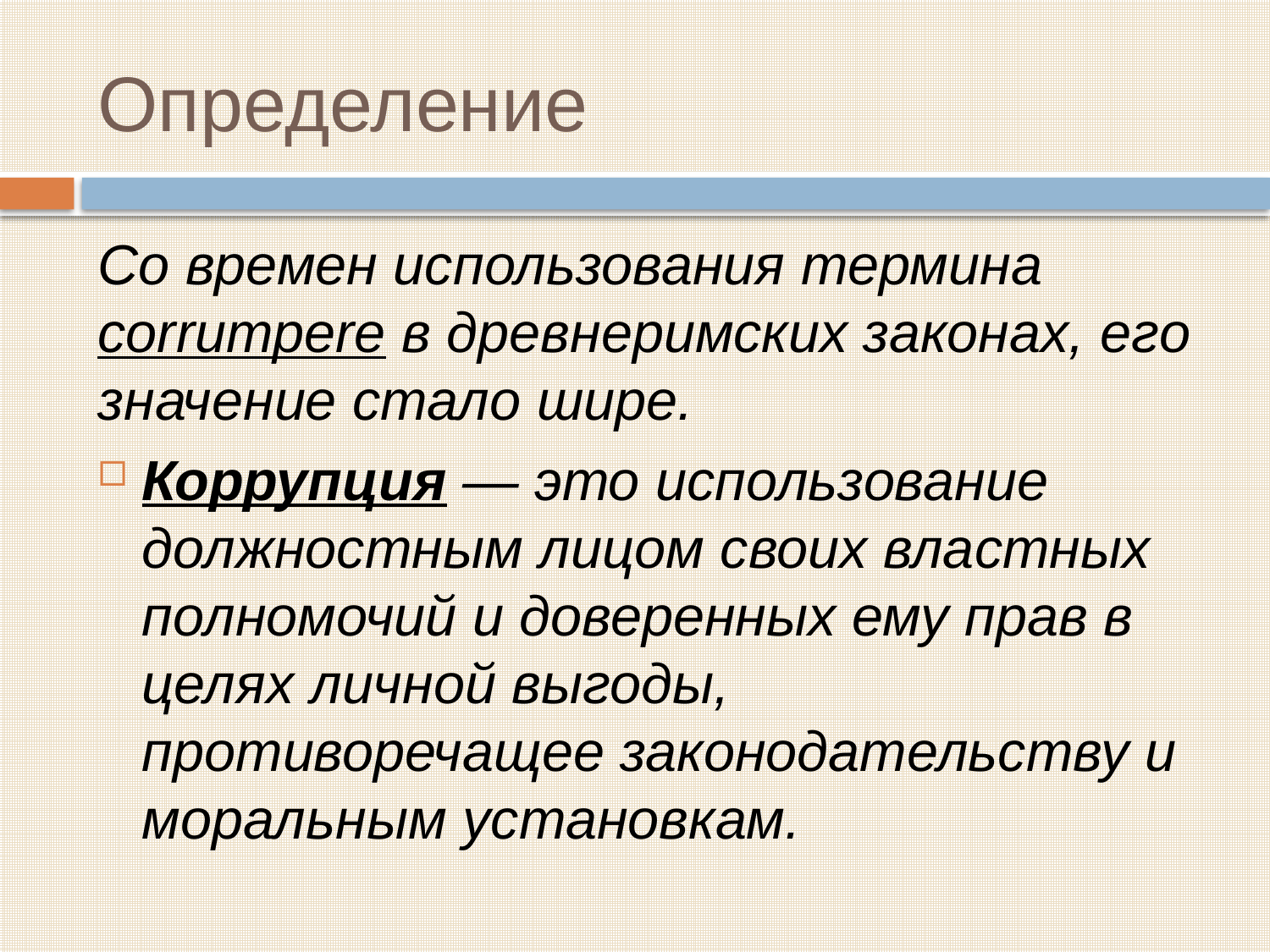

# Определение
Со времен использования термина corrumpere в древнеримских законах, его значение стало шире.
Коррупция — это использование должностным лицом своих властных полномочий и доверенных ему прав в целях личной выгоды, противоречащее законодательству и моральным установкам.